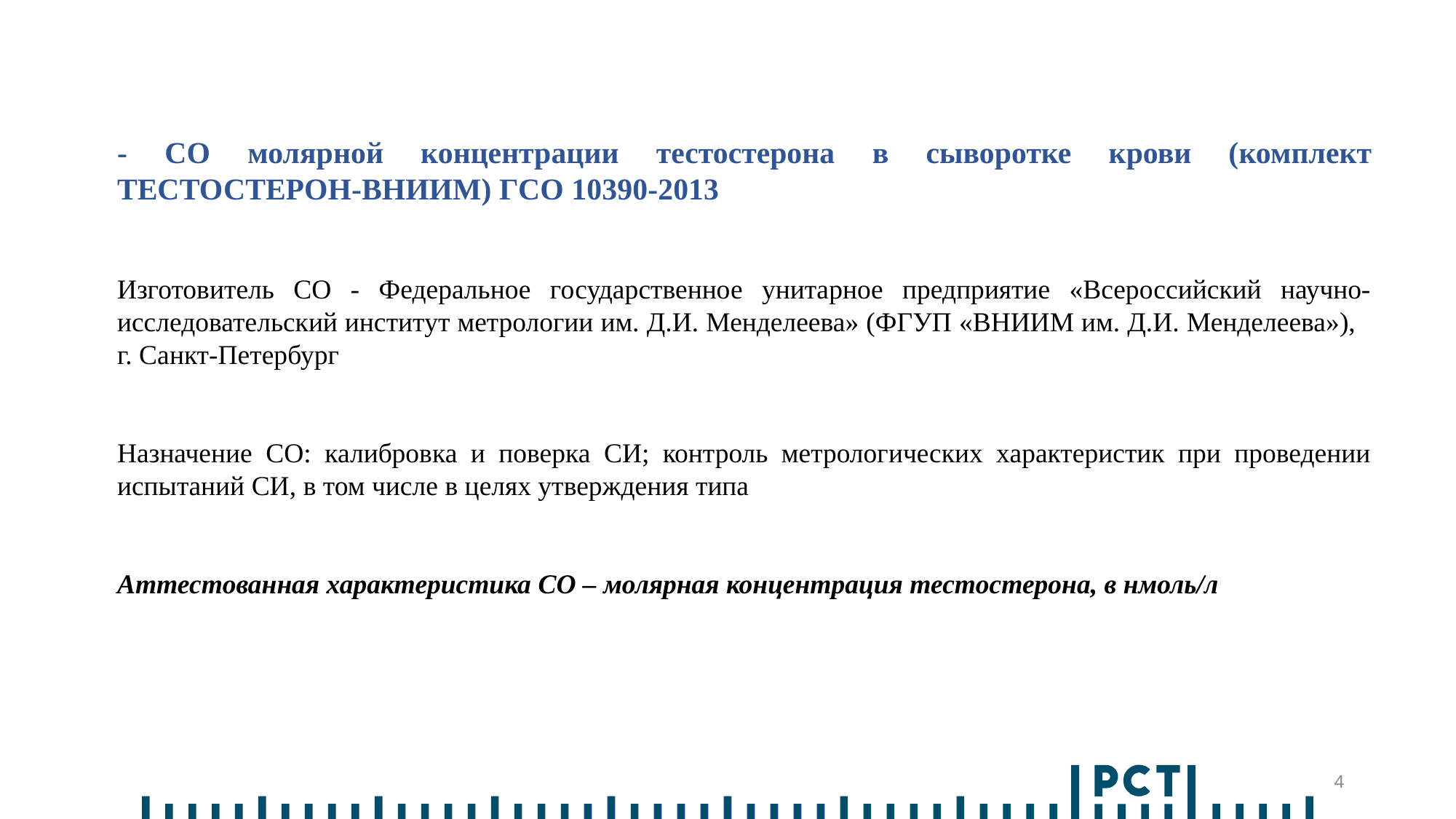

- СО молярной концентрации тестостерона в сыворотке крови (комплект ТЕСТОСТЕРОН-ВНИИМ) ГСО 10390-2013

Изготовитель СО - Федеральное государственное унитарное предприятие «Всероссийский научно-исследовательский институт метрологии им. Д.И. Менделеева» (ФГУП «ВНИИМ им. Д.И. Менделеева»),   г. Санкт-Петербург

Назначение СО: калибровка и поверка СИ; контроль метрологических характеристик при проведении испытаний СИ, в том числе в целях утверждения типа

Аттестованная характеристика СО – молярная концентрация тестостерона, в нмоль/л

4